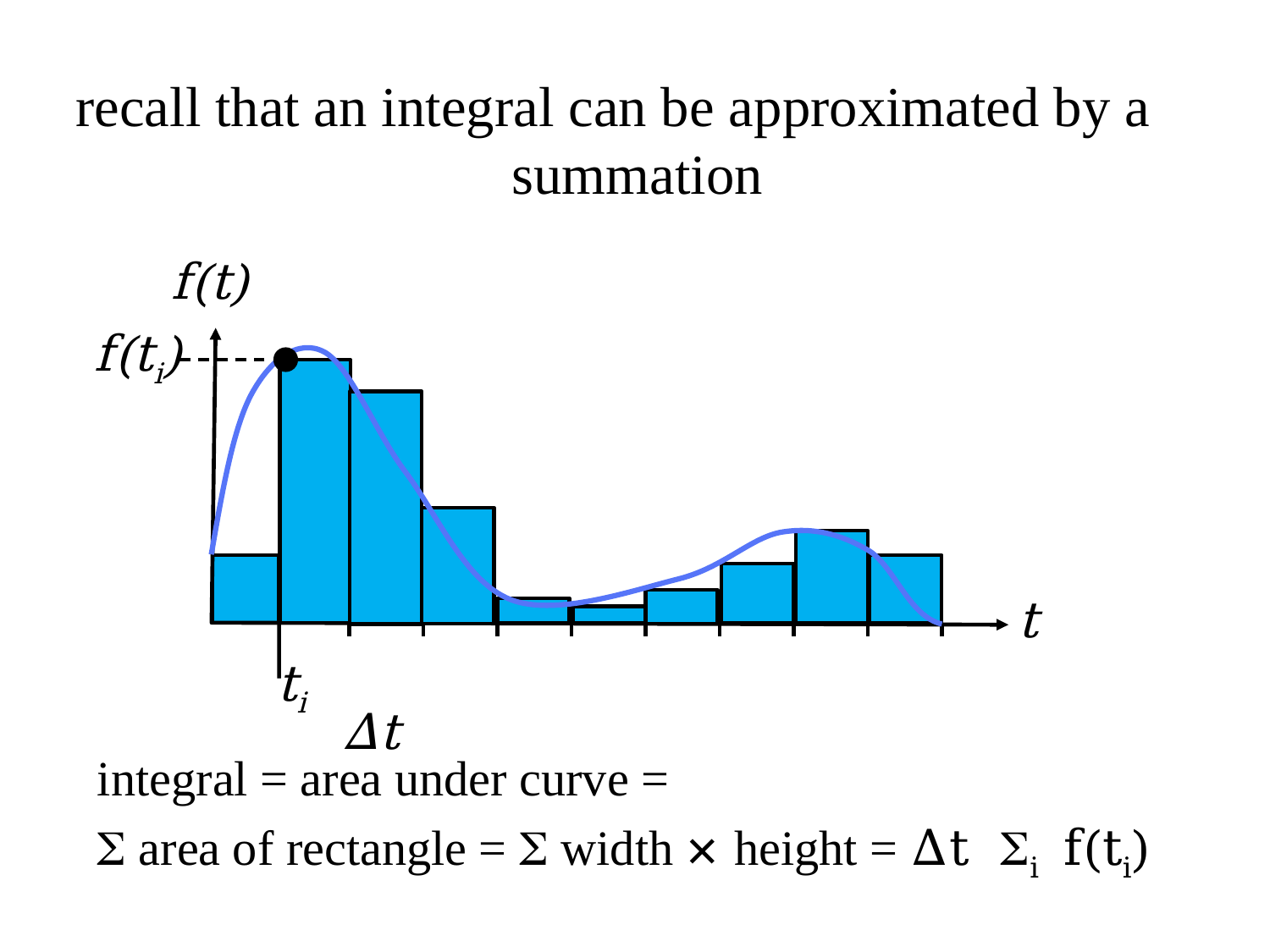

recall that an integral can be approximated by a summation
f(t)
f(ti)

t

 Δt
ti

integral = area under curve =
Σ area of rectangle = Σ width × height = Δt  Σi f(ti)